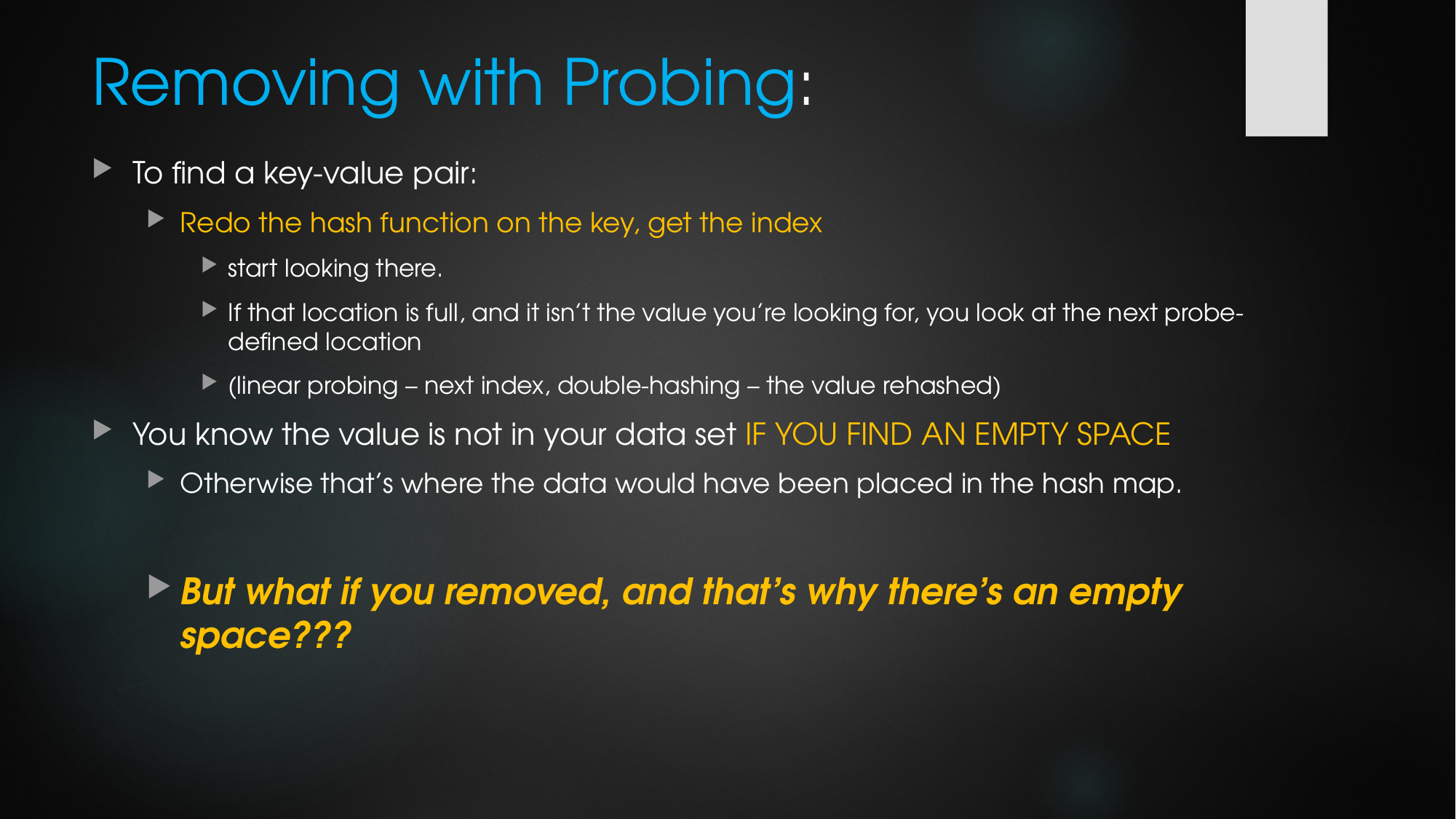

# Removing with Probing:
To find a key-value pair:
Redo the hash function on the key, get the index
start looking there.
If that location is full, and it isn’t the value you’re looking for, you look at the next probe-defined location
(linear probing – next index, double-hashing – the value rehashed)
You know the value is not in your data set IF YOU FIND AN EMPTY SPACE
Otherwise that’s where the data would have been placed in the hash map.

But what if you removed, and that’s why there’s an empty space???